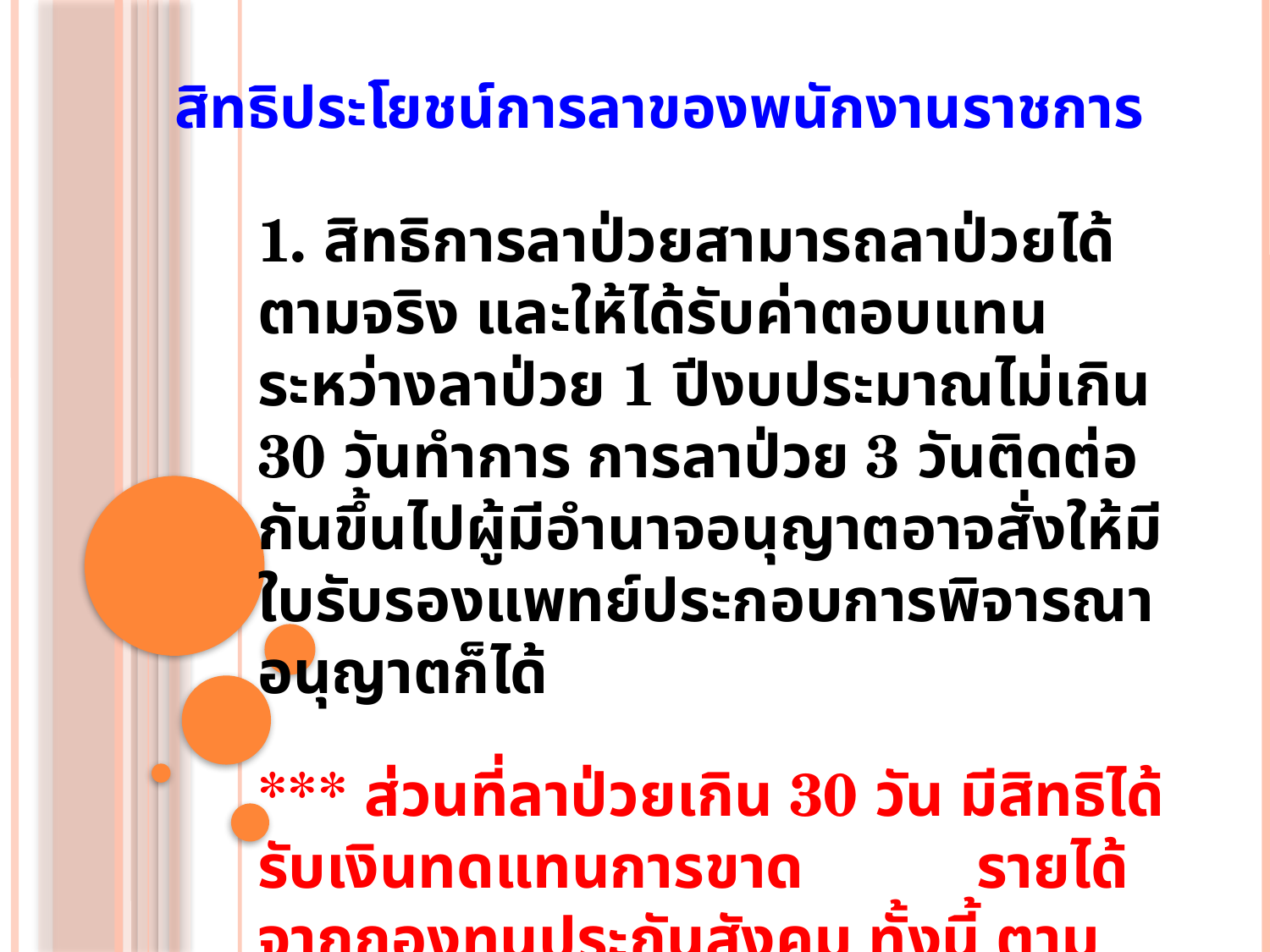

# สิทธิประโยชน์การลาของพนักงานราชการ
1. สิทธิการลาป่วยสามารถลาป่วยได้ตามจริง และให้ได้รับค่าตอบแทนระหว่างลาป่วย 1 ปีงบประมาณไม่เกิน 30 วันทำการ การลาป่วย 3 วันติดต่อกันขึ้นไปผู้มีอำนาจอนุญาตอาจสั่งให้มีใบรับรองแพทย์ประกอบการพิจารณาอนุญาตก็ได้

*** ส่วนที่ลาป่วยเกิน 30 วัน มีสิทธิได้รับเงินทดแทนการขาด           รายได้จากกองทุนประกันสังคม ทั้งนี้ ตามหลักเกณฑ์และเงื่อนไข  ตามกฎหมายว่าด้วยประกันสังคม